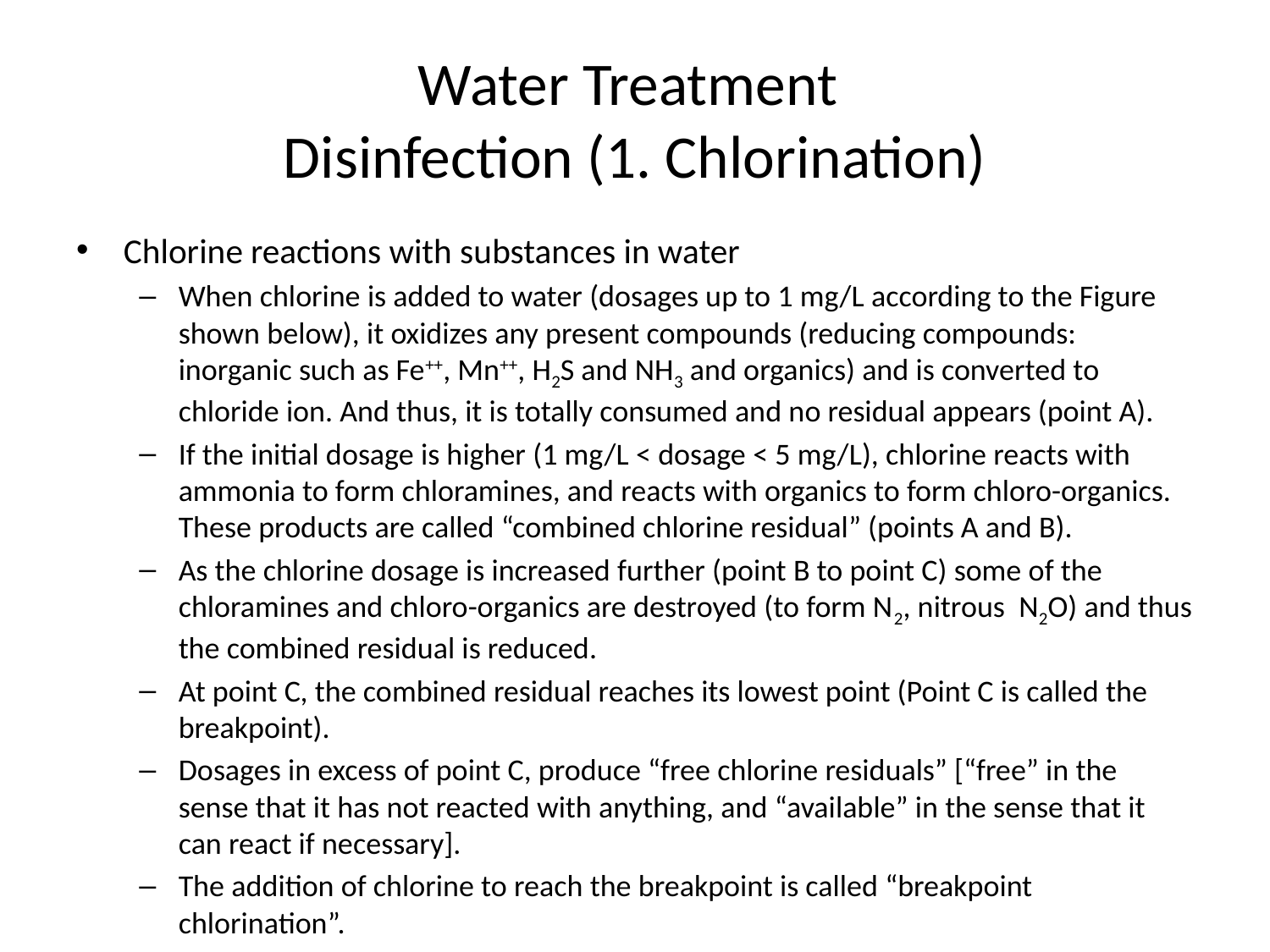

# Water Treatment Disinfection (1. Chlorination)
Chlorine reactions with substances in water
When chlorine is added to water (dosages up to 1 mg/L according to the Figure shown below), it oxidizes any present compounds (reducing compounds: inorganic such as Fe++, Mn++, H2S and NH3 and organics) and is converted to chloride ion. And thus, it is totally consumed and no residual appears (point A).
If the initial dosage is higher (1 mg/L < dosage < 5 mg/L), chlorine reacts with ammonia to form chloramines, and reacts with organics to form chloro-organics. These products are called “combined chlorine residual” (points A and B).
As the chlorine dosage is increased further (point B to point C) some of the chloramines and chloro-organics are destroyed (to form N2, nitrous  N2O) and thus the combined residual is reduced.
At point C, the combined residual reaches its lowest point (Point C is called the breakpoint).
Dosages in excess of point C, produce “free chlorine residuals” [“free” in the sense that it has not reacted with anything, and “available” in the sense that it can react if necessary].
The addition of chlorine to reach the breakpoint is called “breakpoint chlorination”.